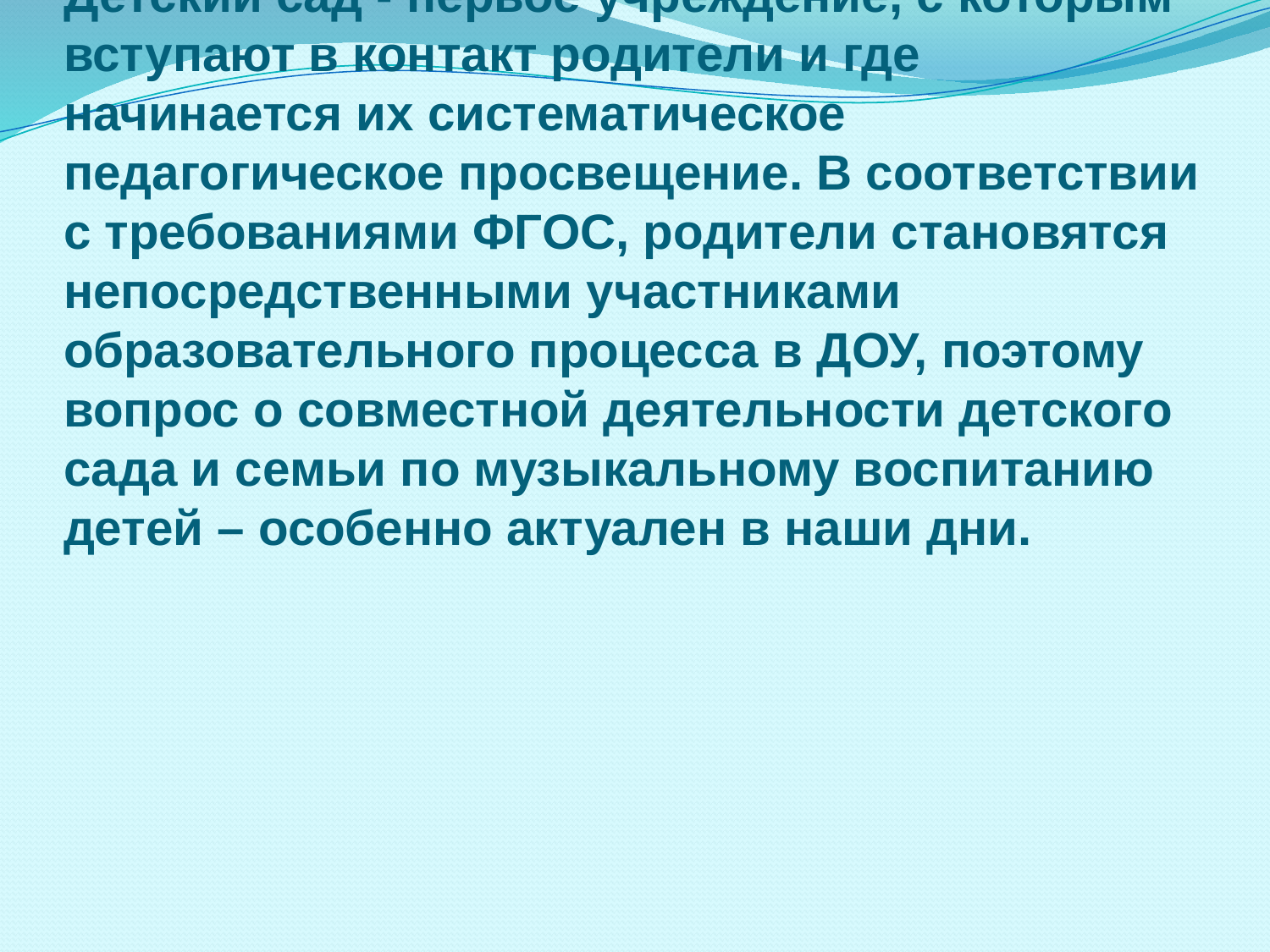

# Детский сад - первое учреждение, с которым вступают в контакт родители и где начинается их систематическое педагогическое просвещение. В соответствии с требованиями ФГОС, родители становятся непосредственными участниками образовательного процесса в ДОУ, поэтому вопрос о совместной деятельности детского сада и семьи по музыкальному воспитанию детей – особенно актуален в наши дни.